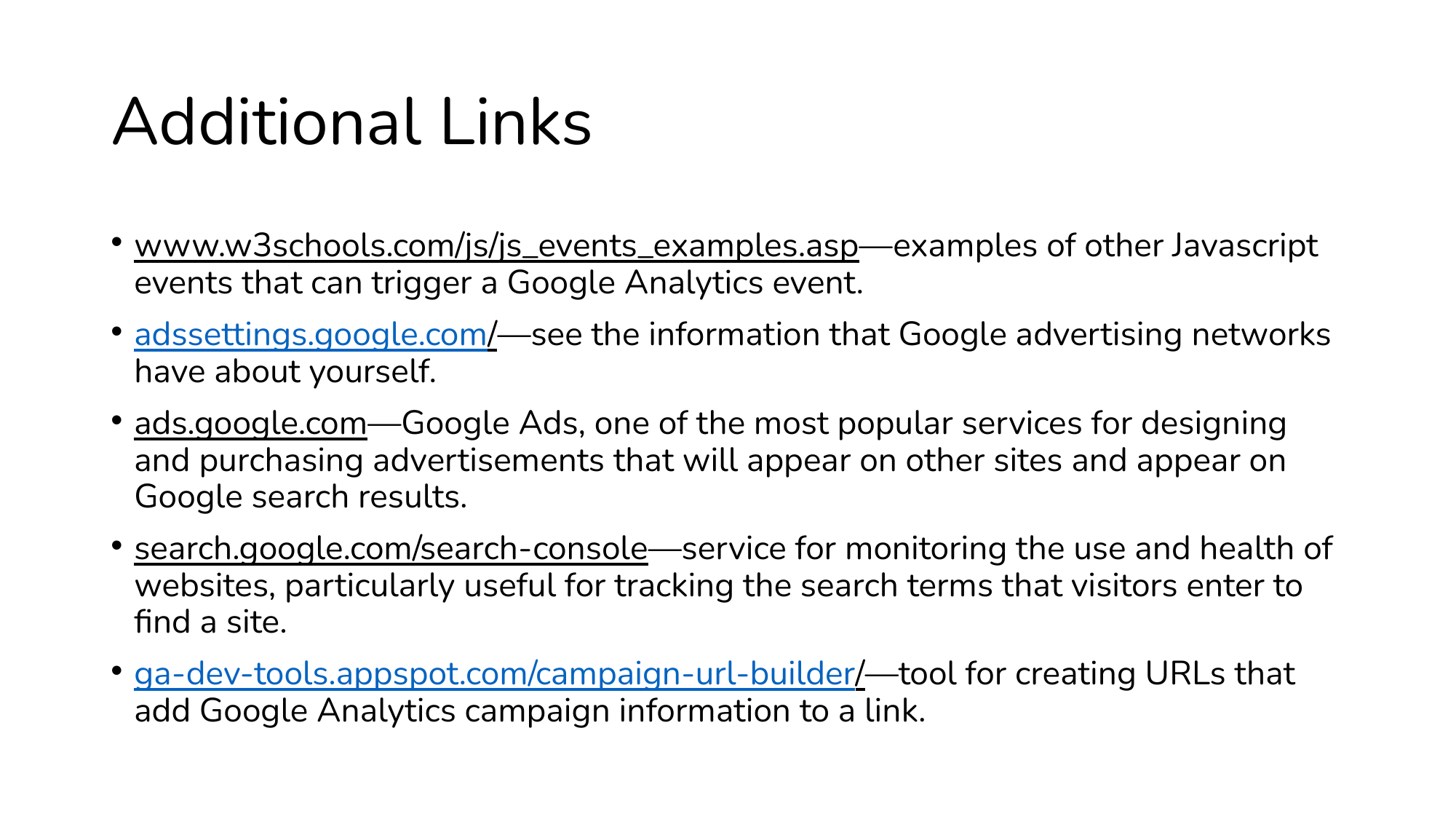

# Additional Links
www.w3schools.com/js/js_events_examples.asp—examples of other Javascript events that can trigger a Google Analytics event.
adssettings.google.com/—see the information that Google advertising networks have about yourself.
ads.google.com—Google Ads, one of the most popular services for designing and purchasing advertisements that will appear on other sites and appear on Google search results.
search.google.com/search-console—service for monitoring the use and health of websites, particularly useful for tracking the search terms that visitors enter to find a site.
ga-dev-tools.appspot.com/campaign-url-builder/—tool for creating URLs that add Google Analytics campaign information to a link.